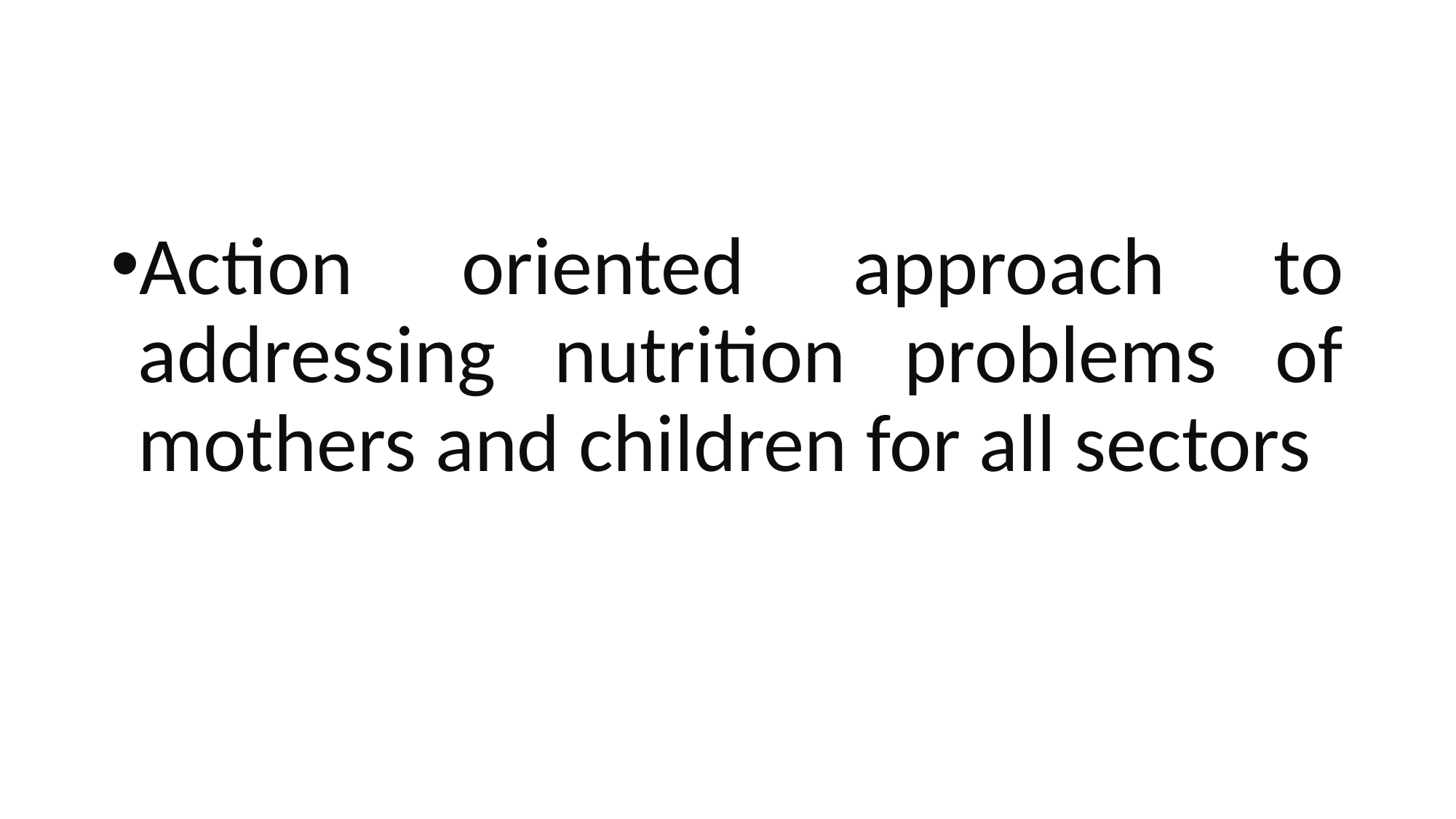

Action oriented approach to addressing nutrition problems of mothers and children for all sectors

ayenew.n(bsc,fellow of mph human nutrtion)
5